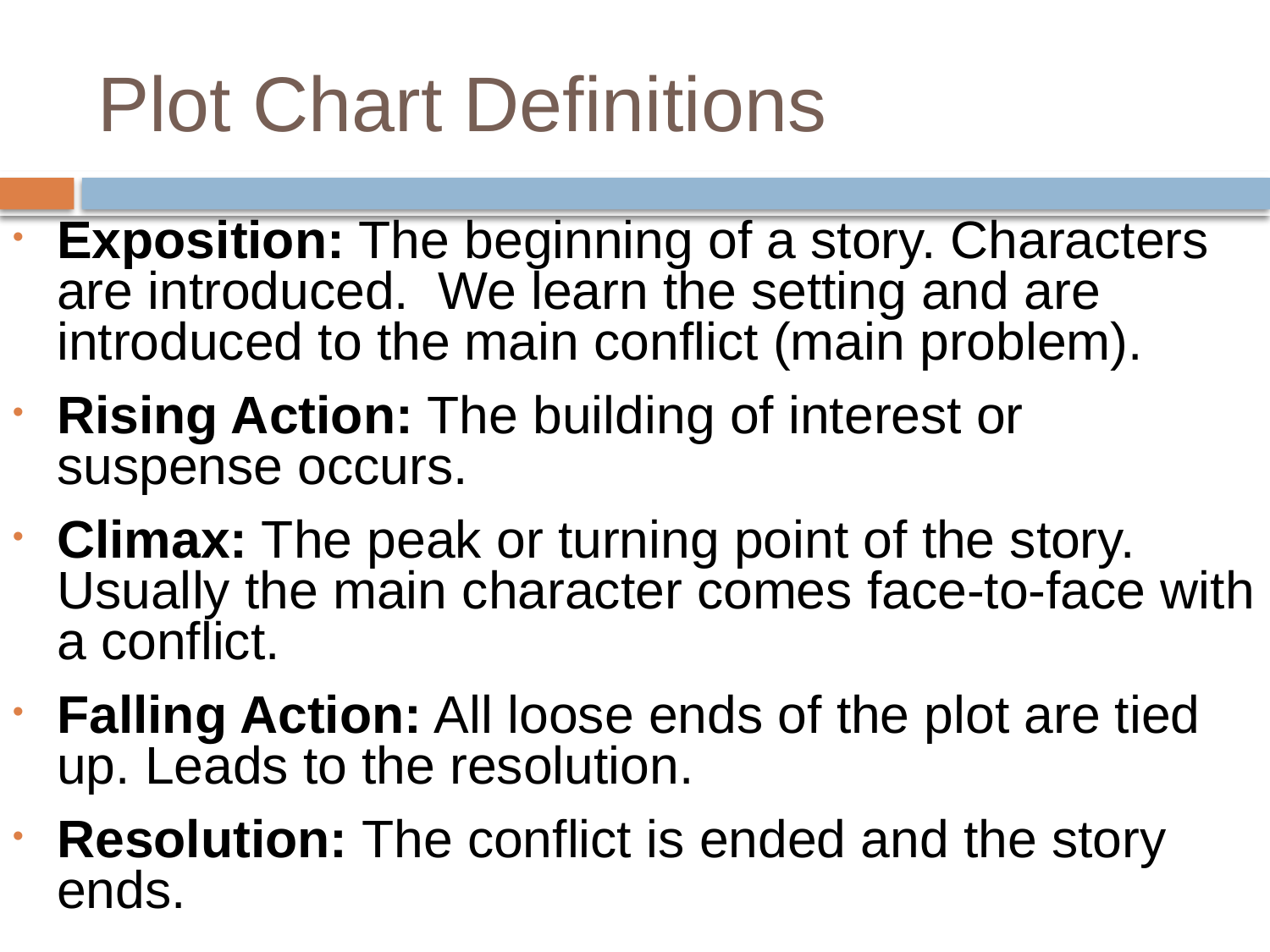

# Plot Chart Definitions
Exposition: The beginning of a story. Characters are introduced.  We learn the setting and are introduced to the main conflict (main problem).
Rising Action: The building of interest or suspense occurs.
Climax: The peak or turning point of the story. Usually the main character comes face-to-face with a conflict.
Falling Action: All loose ends of the plot are tied up. Leads to the resolution.
Resolution: The conflict is ended and the story ends.